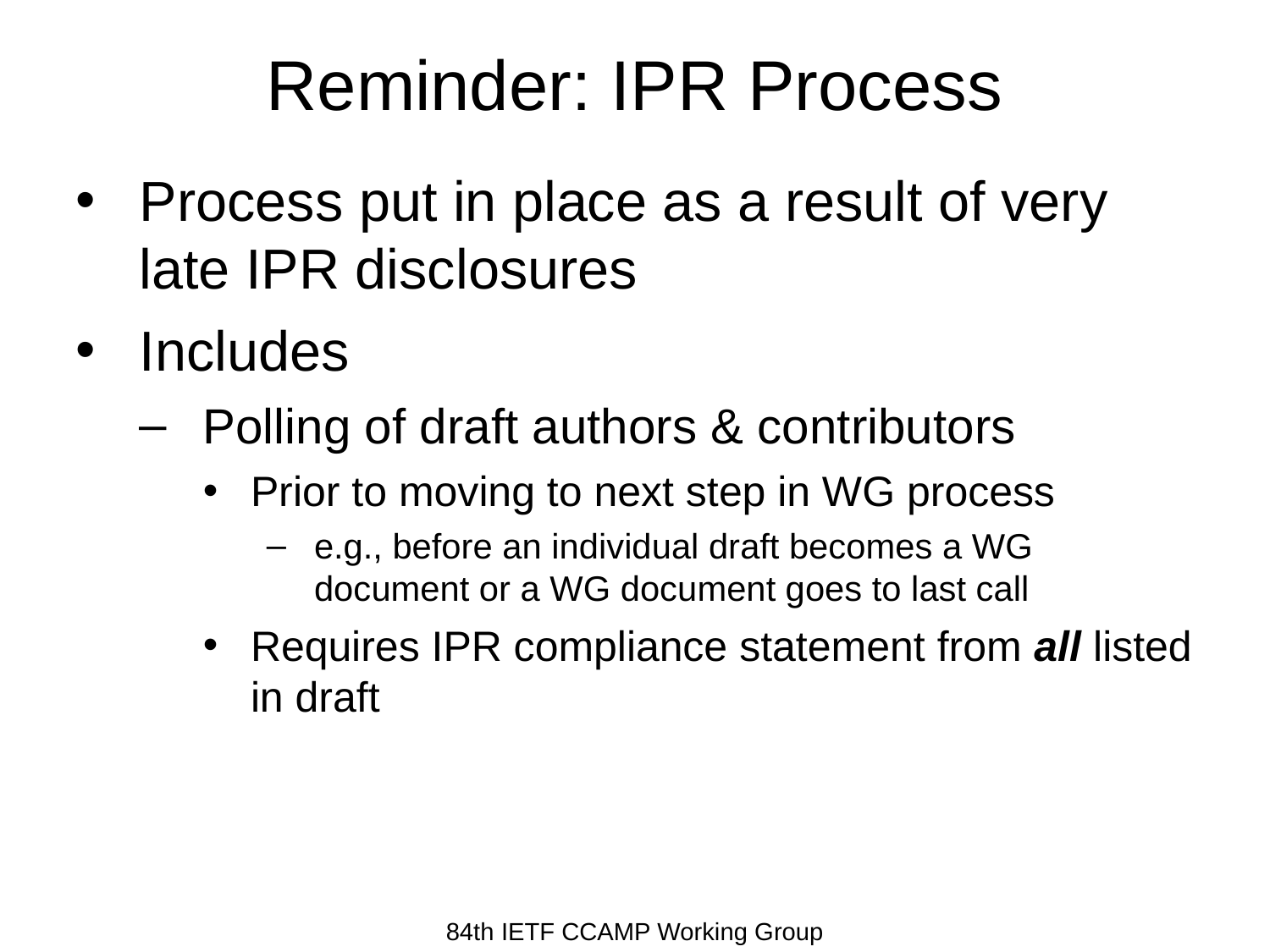

# Reminder: IPR Process
Process put in place as a result of very late IPR disclosures
Includes
Polling of draft authors & contributors
Prior to moving to next step in WG process
e.g., before an individual draft becomes a WG document or a WG document goes to last call
Requires IPR compliance statement from all listed in draft
84th IETF CCAMP Working Group